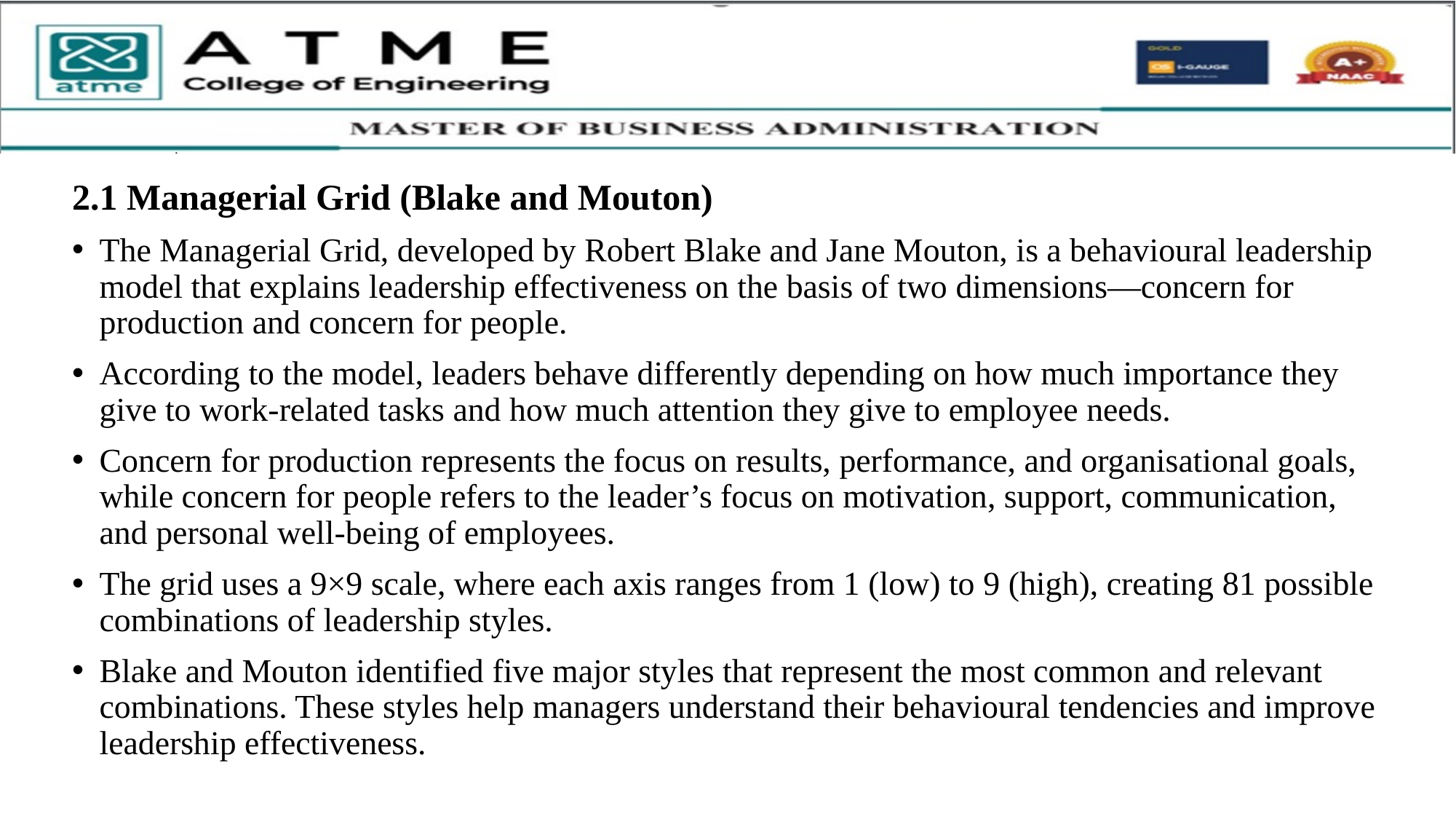

2.1 Managerial Grid (Blake and Mouton)
The Managerial Grid, developed by Robert Blake and Jane Mouton, is a behavioural leadership model that explains leadership effectiveness on the basis of two dimensions—concern for production and concern for people.
According to the model, leaders behave differently depending on how much importance they give to work-related tasks and how much attention they give to employee needs.
Concern for production represents the focus on results, performance, and organisational goals, while concern for people refers to the leader’s focus on motivation, support, communication, and personal well-being of employees.
The grid uses a 9×9 scale, where each axis ranges from 1 (low) to 9 (high), creating 81 possible combinations of leadership styles.
Blake and Mouton identified five major styles that represent the most common and relevant combinations. These styles help managers understand their behavioural tendencies and improve leadership effectiveness.